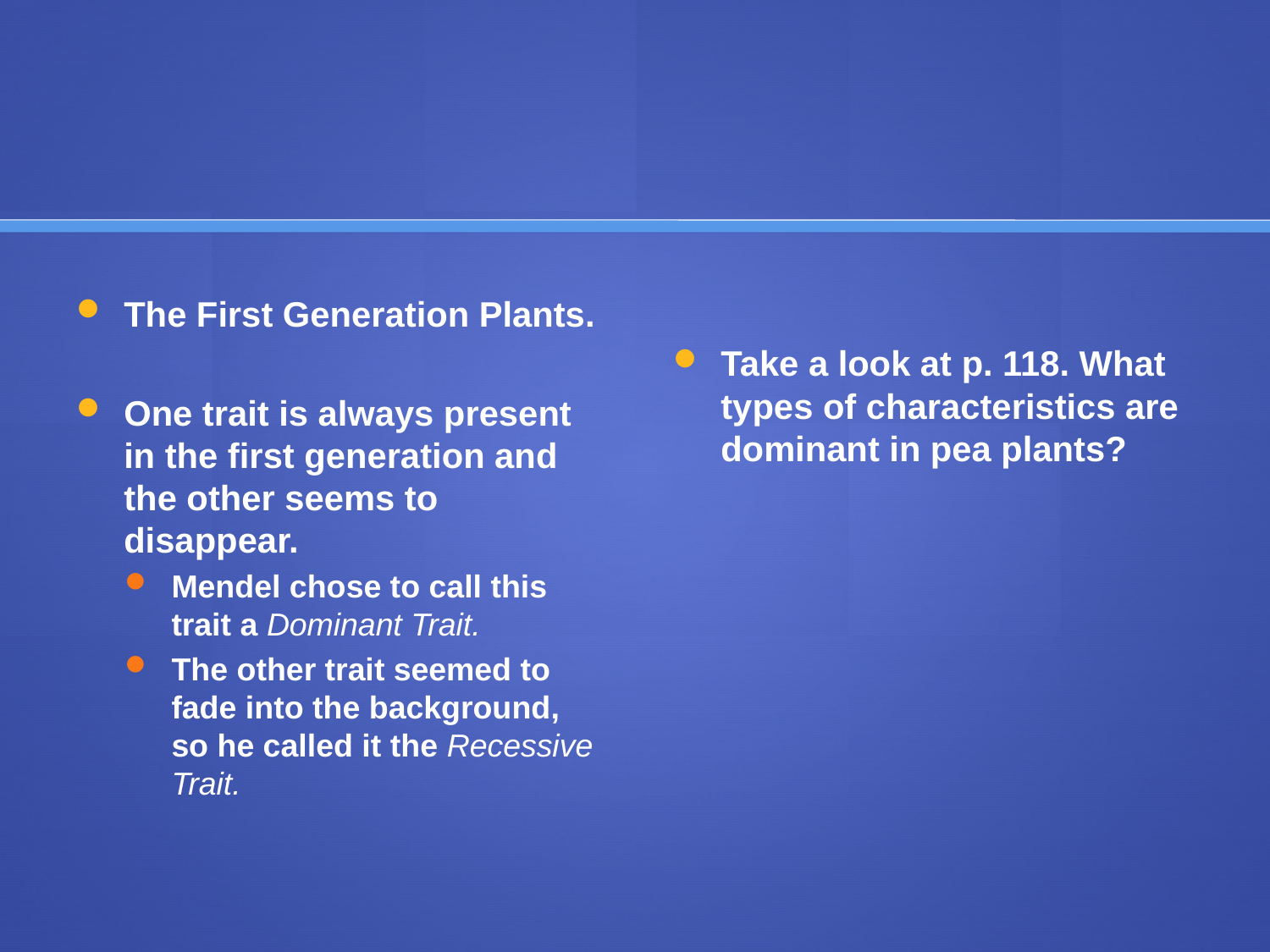

#
The First Generation Plants.

One trait is always present in the first generation and the other seems to disappear.
Mendel chose to call this trait a Dominant Trait.
The other trait seemed to fade into the background, so he called it the Recessive Trait.

Take a look at p. 118. What types of characteristics are dominant in pea plants?